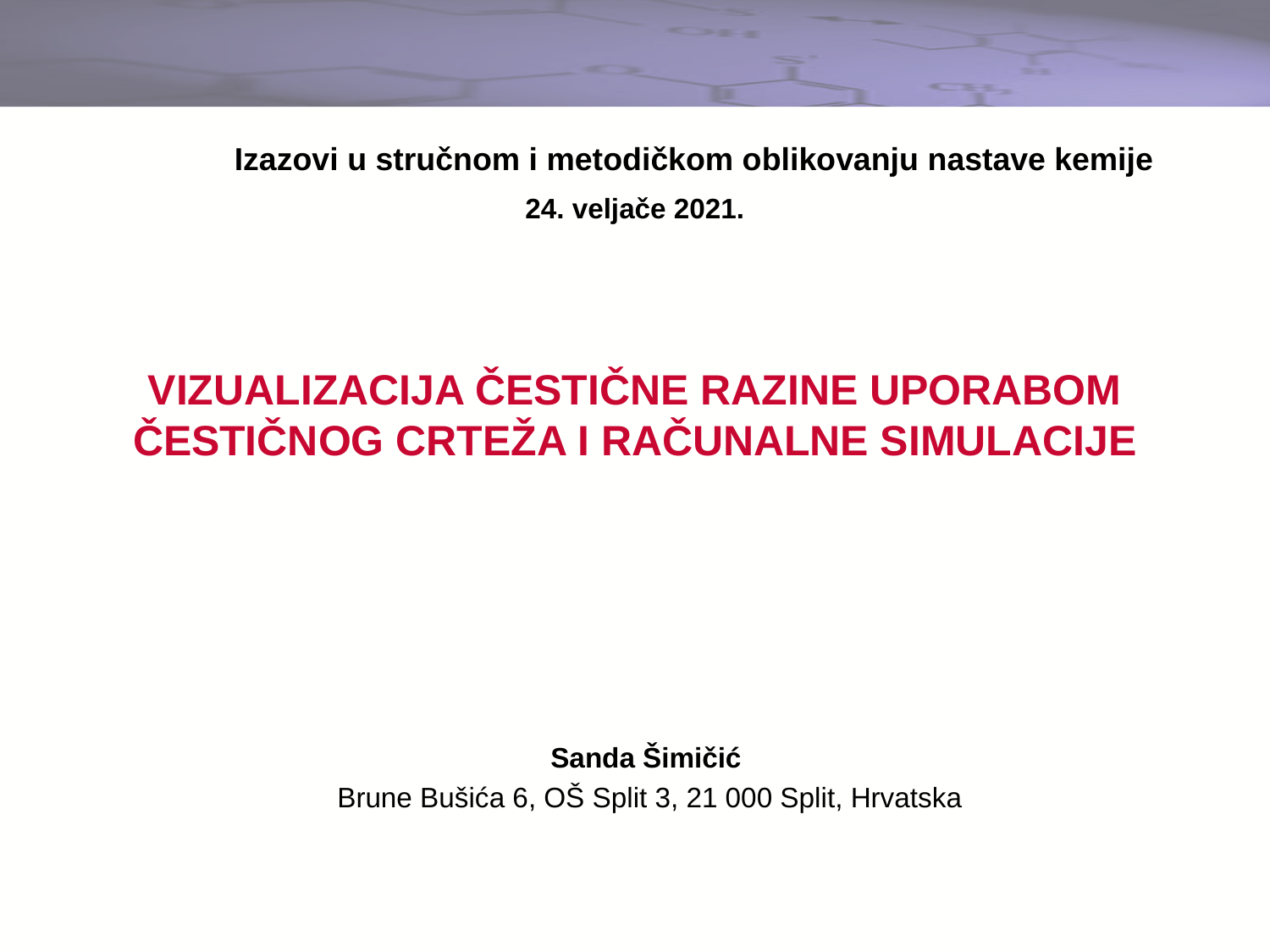

Izazovi u stručnom i metodičkom oblikovanju nastave kemije
24. veljače 2021.
VIZUALIZACIJA ČESTIČNE RAZINE UPORABOM ČESTIČNOG CRTEŽA I RAČUNALNE SIMULACIJE
Sanda Šimičić
Brune Bušića 6, OŠ Split 3, 21 000 Split, Hrvatska